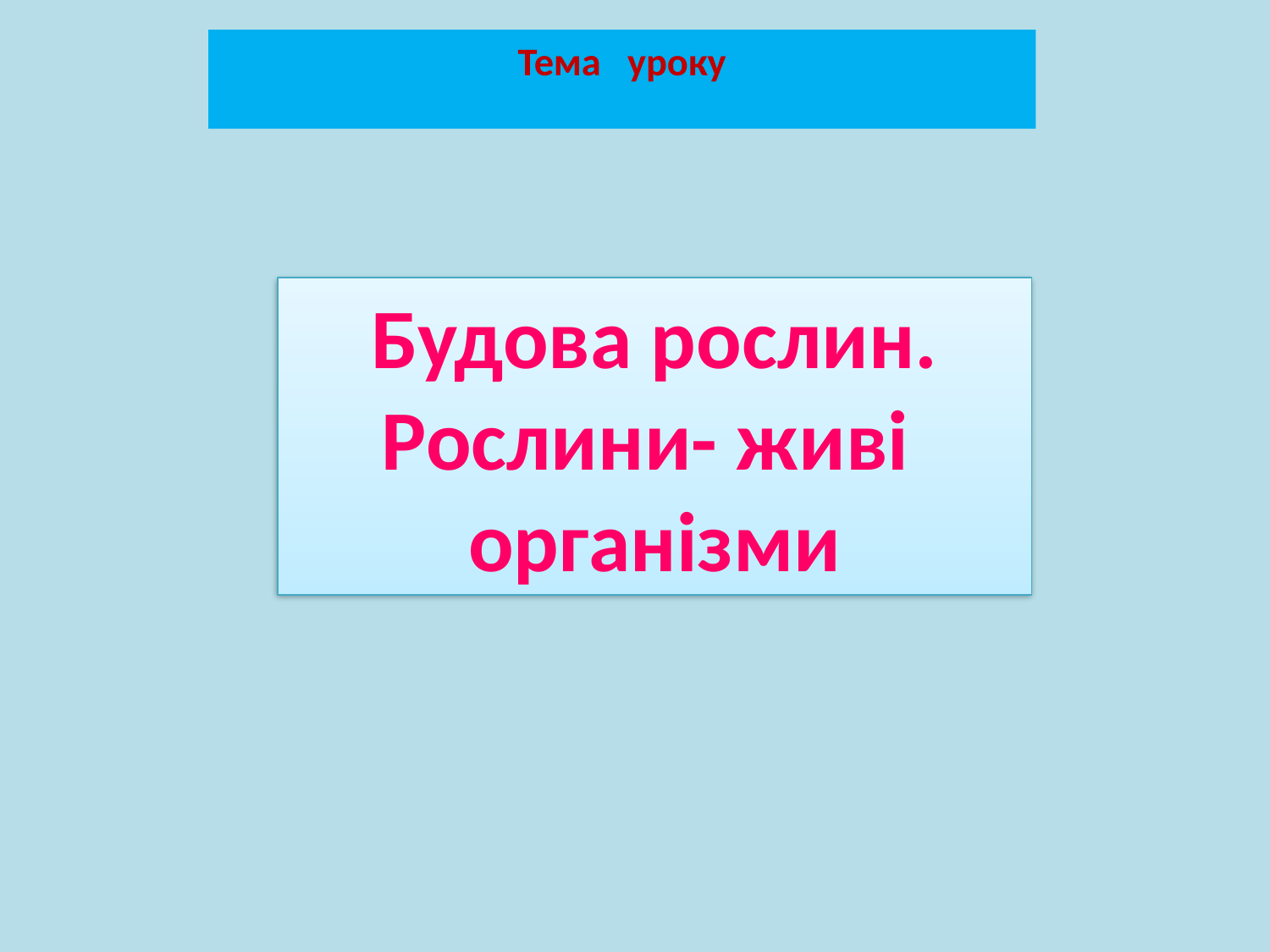

# Тема   уроку
Будова рослин. Рослини- живі  організми